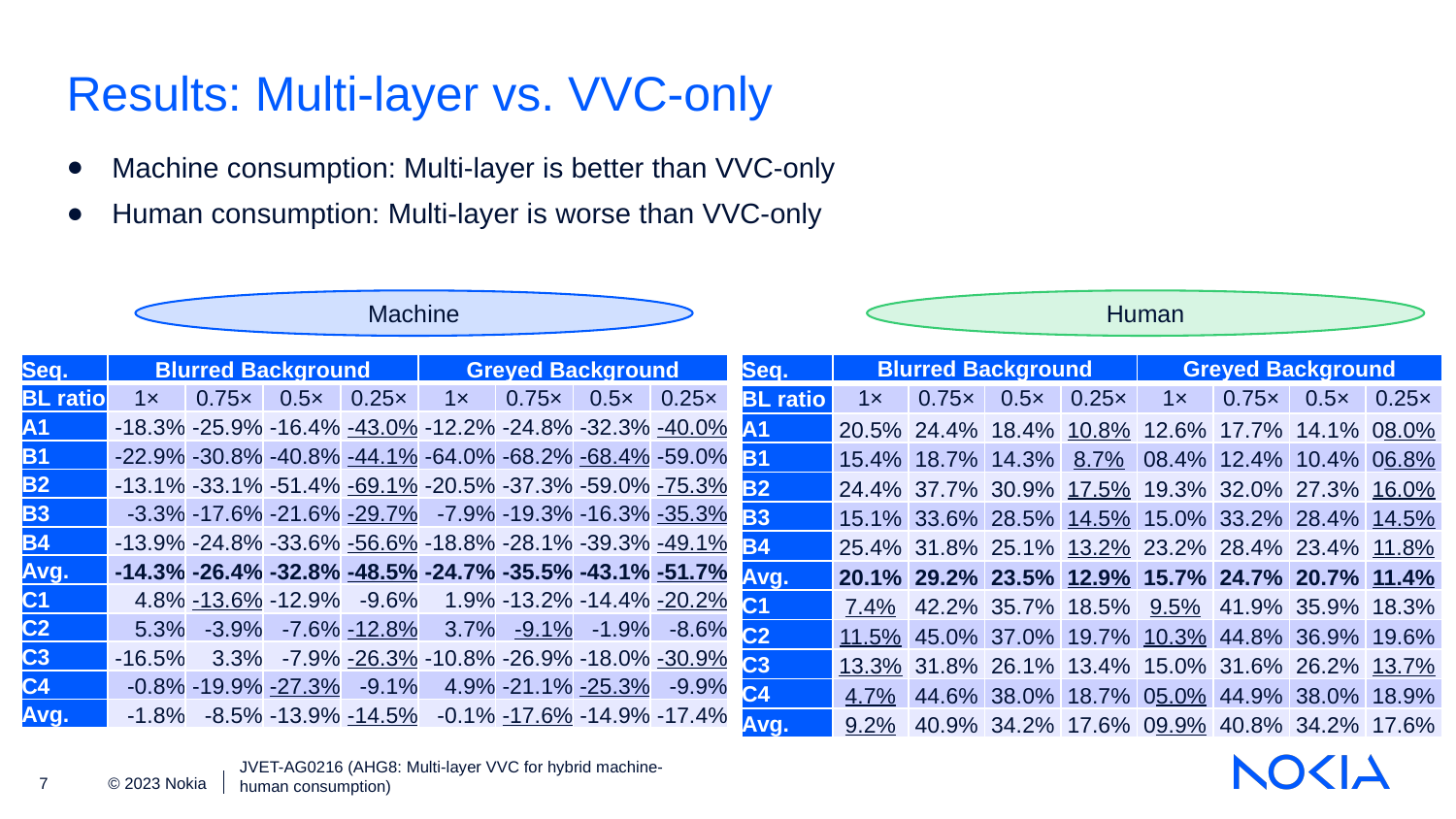

Results: Multi-layer vs. VVC-only

Machine consumption: Multi-layer is better than VVC-only
Human consumption: Multi-layer is worse than VVC-only
Machine
Human
| Seq. | Blurred Background |  |  |  | Greyed Background |  |  |  |
| --- | --- | --- | --- | --- | --- | --- | --- | --- |
| BL ratio | 1× | 0.75× | 0.5× | 0.25× | 1× | 0.75× | 0.5× | 0.25× |
| A1 | -18.3% | -25.9% | -16.4% | -43.0% | -12.2% | -24.8% | -32.3% | -40.0% |
| B1 | -22.9% | -30.8% | -40.8% | -44.1% | -64.0% | -68.2% | -68.4% | -59.0% |
| B2 | -13.1% | -33.1% | -51.4% | -69.1% | -20.5% | -37.3% | -59.0% | -75.3% |
| B3 | -3.3% | -17.6% | -21.6% | -29.7% | -7.9% | -19.3% | -16.3% | -35.3% |
| B4 | -13.9% | -24.8% | -33.6% | -56.6% | -18.8% | -28.1% | -39.3% | -49.1% |
| Avg. | -14.3% | -26.4% | -32.8% | -48.5% | -24.7% | -35.5% | -43.1% | -51.7% |
| C1 | 4.8% | -13.6% | -12.9% | -9.6% | 1.9% | -13.2% | -14.4% | -20.2% |
| C2 | 5.3% | -3.9% | -7.6% | -12.8% | 3.7% | -9.1% | -1.9% | -8.6% |
| C3 | -16.5% | 3.3% | -7.9% | -26.3% | -10.8% | -26.9% | -18.0% | -30.9% |
| C4 | -0.8% | -19.9% | -27.3% | -9.1% | 4.9% | -21.1% | -25.3% | -9.9% |
| Avg. | -1.8% | -8.5% | -13.9% | -14.5% | -0.1% | -17.6% | -14.9% | -17.4% |
| Seq. | Blurred Background |  |  |  | Greyed Background |  |  |  |
| --- | --- | --- | --- | --- | --- | --- | --- | --- |
| BL ratio | 1× | 0.75× | 0.5× | 0.25× | 1× | 0.75× | 0.5× | 0.25× |
| A1 | 20.5% | 24.4% | 18.4% | 10.8% | 12.6% | 17.7% | 14.1% | 08.0% |
| B1 | 15.4% | 18.7% | 14.3% | 8.7% | 08.4% | 12.4% | 10.4% | 06.8% |
| B2 | 24.4% | 37.7% | 30.9% | 17.5% | 19.3% | 32.0% | 27.3% | 16.0% |
| B3 | 15.1% | 33.6% | 28.5% | 14.5% | 15.0% | 33.2% | 28.4% | 14.5% |
| B4 | 25.4% | 31.8% | 25.1% | 13.2% | 23.2% | 28.4% | 23.4% | 11.8% |
| Avg. | 20.1% | 29.2% | 23.5% | 12.9% | 15.7% | 24.7% | 20.7% | 11.4% |
| C1 | 7.4% | 42.2% | 35.7% | 18.5% | 9.5% | 41.9% | 35.9% | 18.3% |
| C2 | 11.5% | 45.0% | 37.0% | 19.7% | 10.3% | 44.8% | 36.9% | 19.6% |
| C3 | 13.3% | 31.8% | 26.1% | 13.4% | 15.0% | 31.6% | 26.2% | 13.7% |
| C4 | 4.7% | 44.6% | 38.0% | 18.7% | 05.0% | 44.9% | 38.0% | 18.9% |
| Avg. | 9.2% | 40.9% | 34.2% | 17.6% | 09.9% | 40.8% | 34.2% | 17.6% |
JVET-AG0216 (AHG8: Multi-layer VVC for hybrid machine-human consumption)